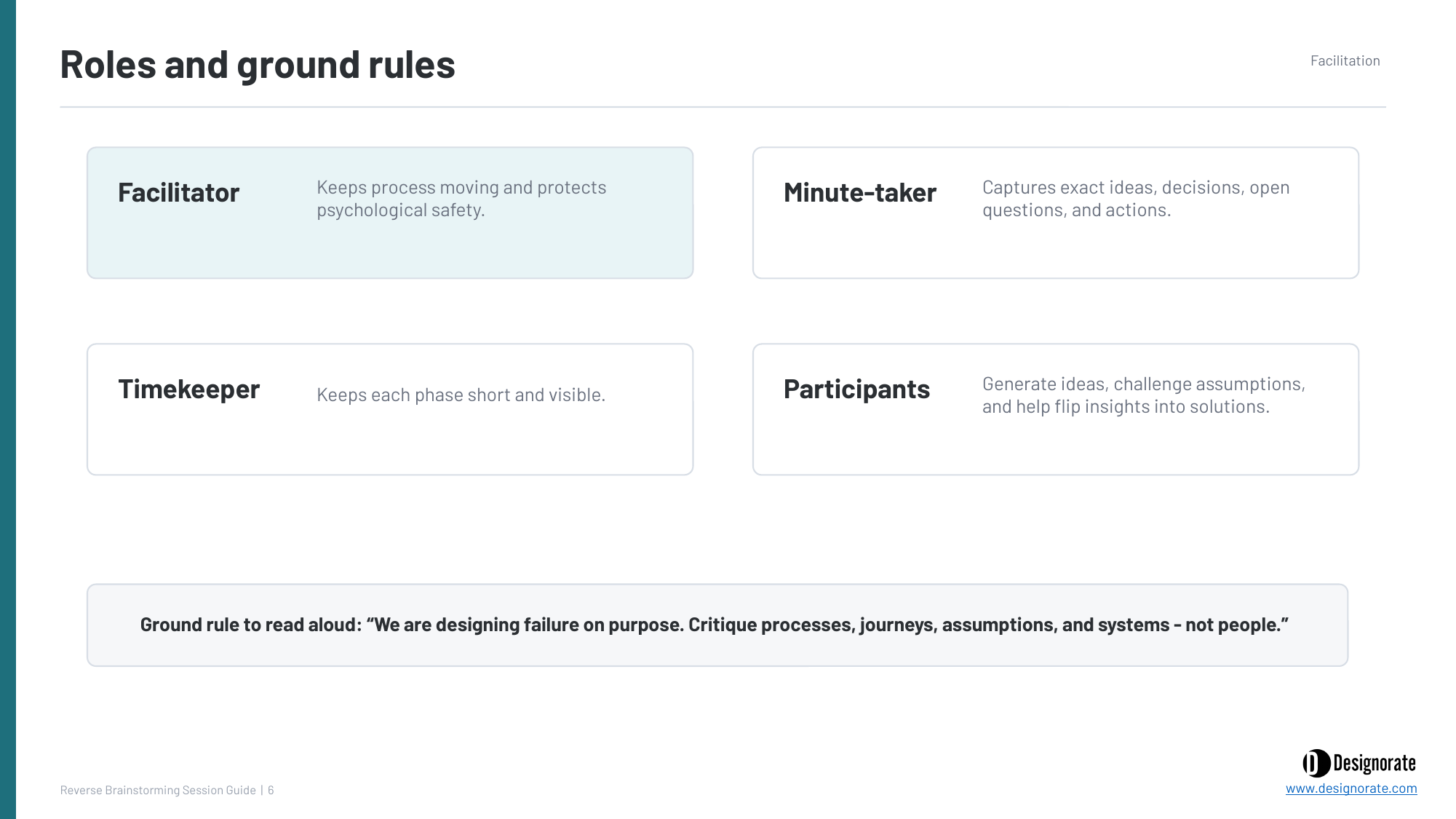

Roles and ground rules
Facilitation

Keeps process moving and protects psychological safety.
Captures exact ideas, decisions, open questions, and actions.
Facilitator
Minute-taker

Keeps each phase short and visible.
Generate ideas, challenge assumptions, and help flip insights into solutions.
Timekeeper
Participants

Ground rule to read aloud: “We are designing failure on purpose. Critique processes, journeys, assumptions, and systems - not people.”
Reverse Brainstorming Session Guide  |  6